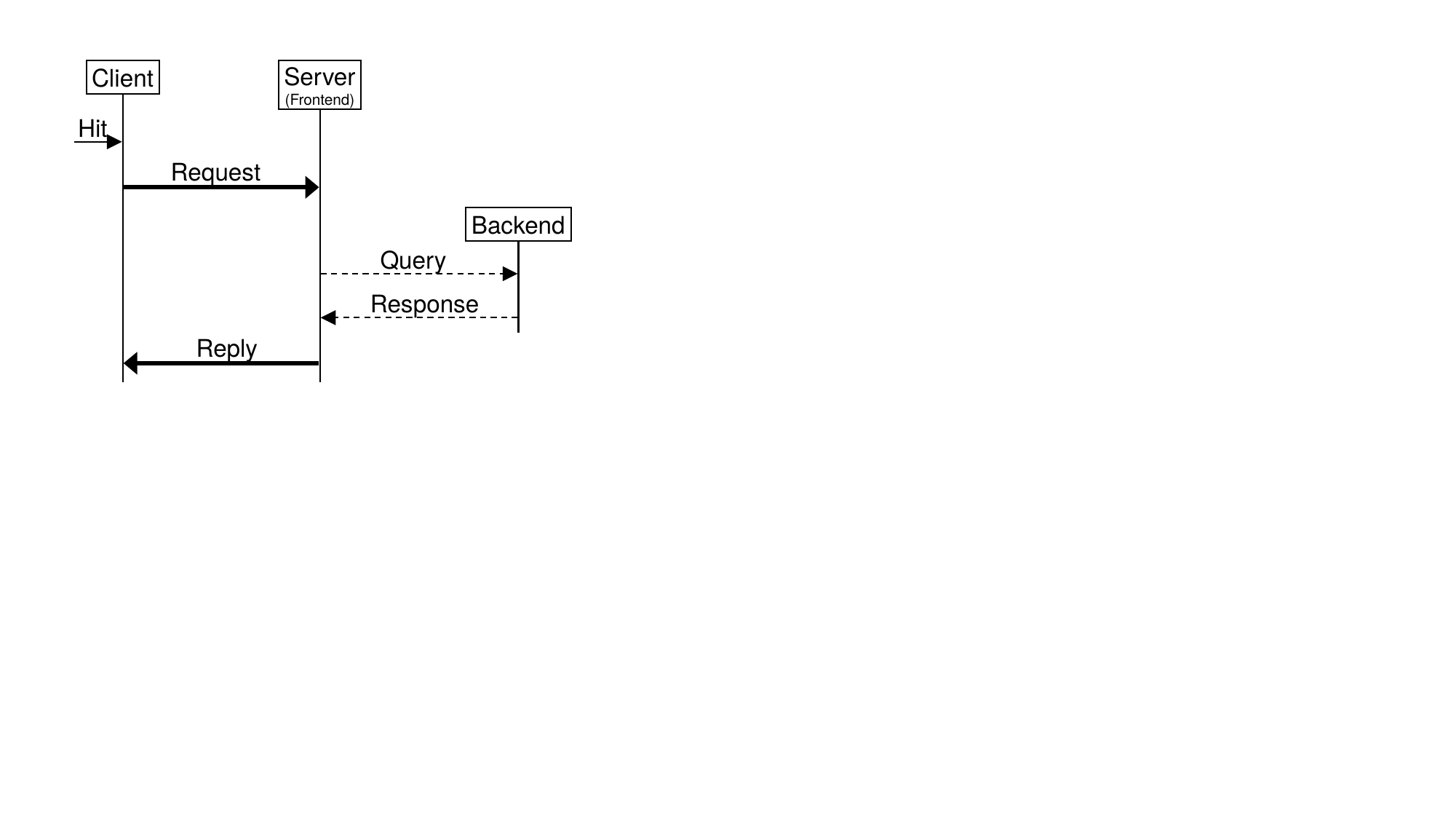

Client
Server
(Frontend)
Hit
Request
Backend
Query
Response
Reply